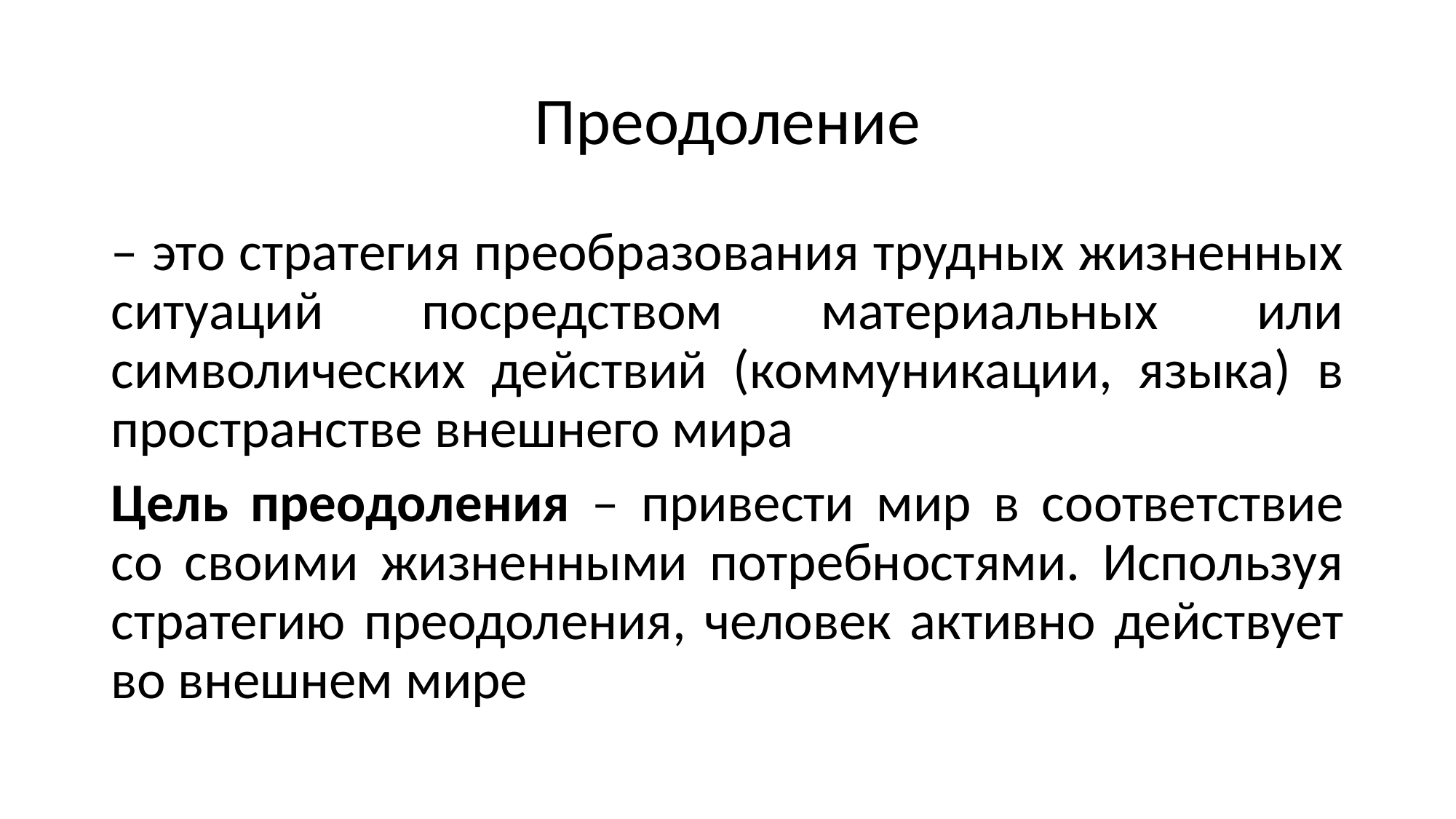

# Преодоление
– это стратегия преобразования трудных жизненных ситуаций посредством материальных или символических действий (коммуникации, языка) в пространстве внешнего мира
Цель преодоления – привести мир в соответствие со своими жизненными потребностями. Используя стратегию преодоления, человек активно действует во внешнем мире